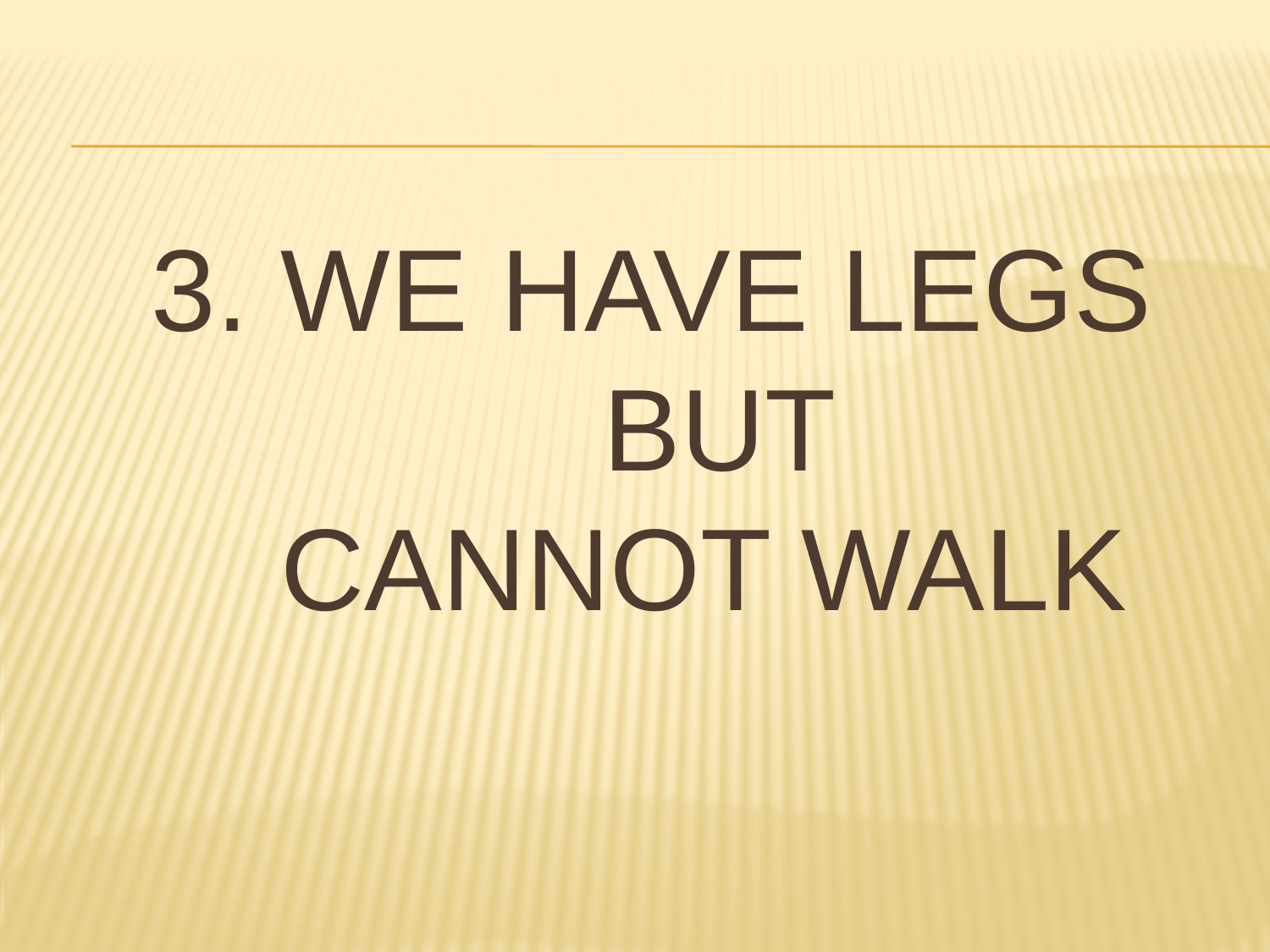

# 3. We have legs but cannot walk